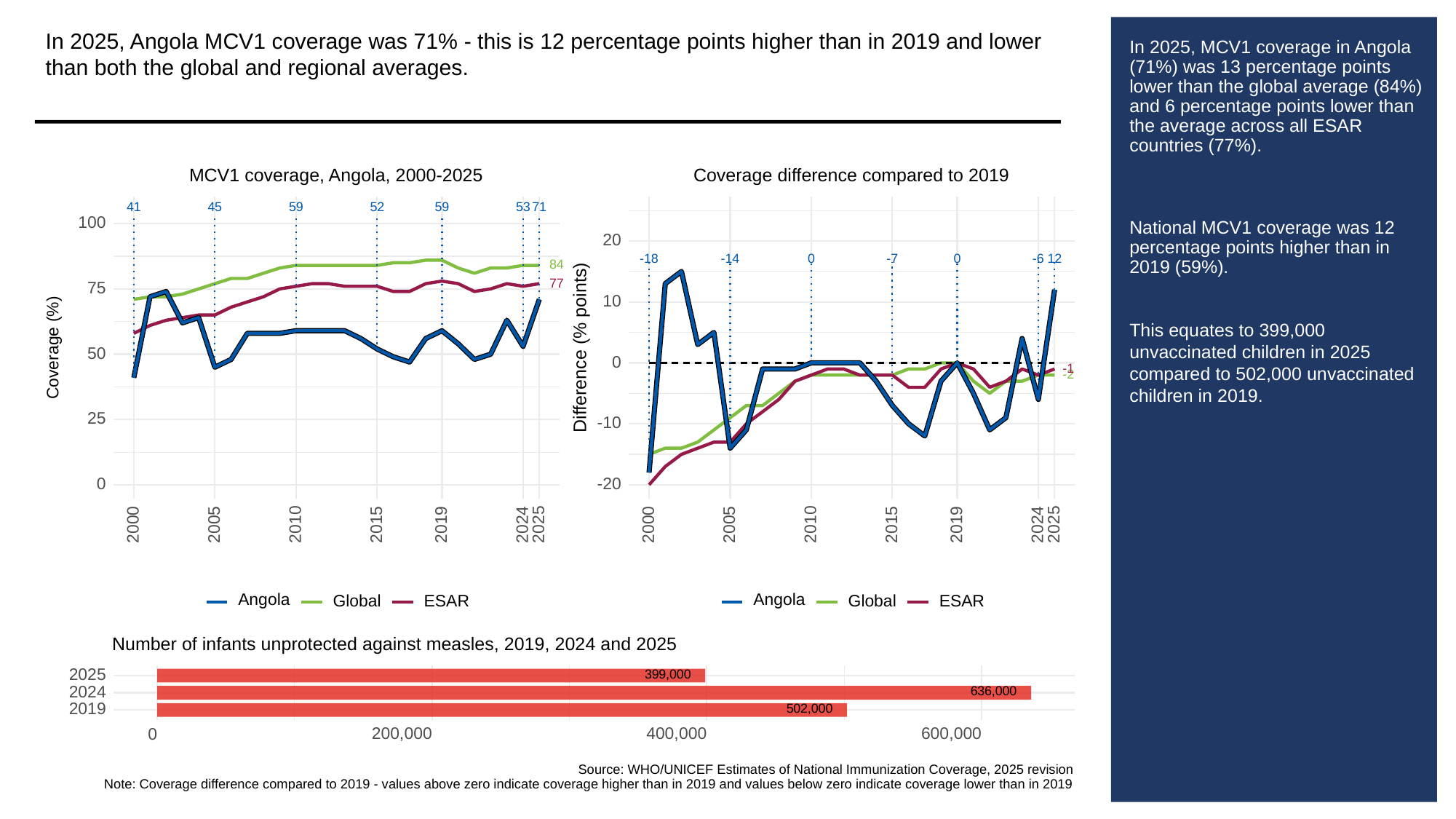

In 2025, Angola MCV1 coverage was 71% - this is 12 percentage points higher than in 2019 and lower than both the global and regional averages.
# In 2025, MCV1 coverage in Angola (71%) was 13 percentage points lower than the global average (84%) and 6 percentage points lower than the average across all ESAR countries (77%).

National MCV1 coverage was 12 percentage points higher than in 2019 (59%).

This equates to 399,000 unvaccinated children in 2025 compared to 502,000 unvaccinated children in 2019.

MCV1 coverage, Angola, 2000-2025
Coverage difference compared to 2019

53
59
52
59
45
41
71

100

20

-18
0
0
-6
-14
12
-7

84

77

75

10

Difference (% points)
Coverage (%)
50

0

-1
-2

25
-10

0
-20

2000
2005
2010
2015
2019
2024
2025
2000
2005
2010
2015
2019
2024
2025
Angola
Angola
Global
ESAR
Global
ESAR

Number of infants unprotected against measles, 2019, 2024 and 2025

399,000
2025

636,000
2024

502,000
2019

200,000
400,000
600,000
0
Source: WHO/UNICEF Estimates of National Immunization Coverage, 2025 revision
Note: Coverage difference compared to 2019 - values above zero indicate coverage higher than in 2019 and values below zero indicate coverage lower than in 2019